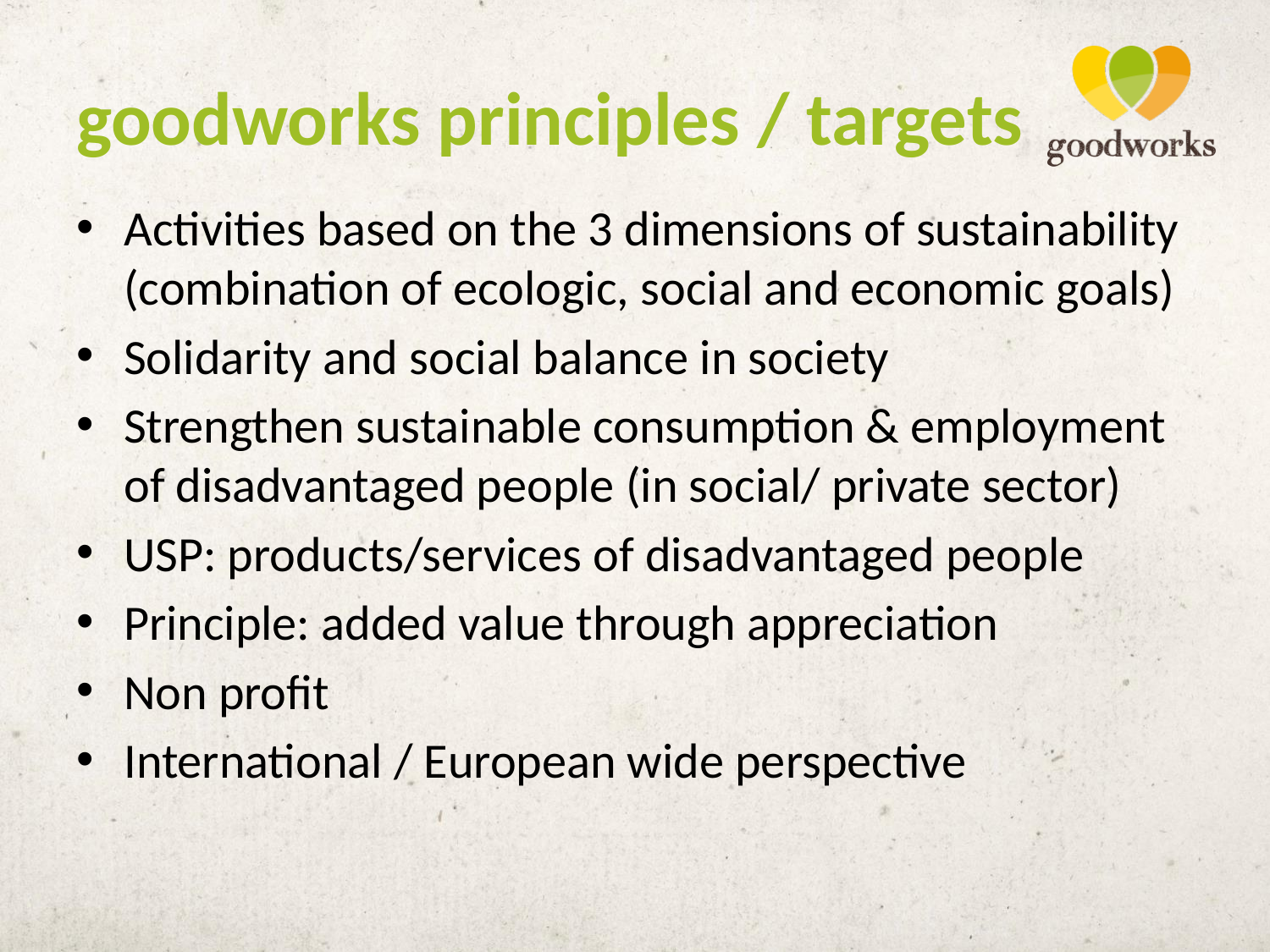

# goodworks principles / targets
Activities based on the 3 dimensions of sustainability (combination of ecologic, social and economic goals)
Solidarity and social balance in society
Strengthen sustainable consumption & employment of disadvantaged people (in social/ private sector)
USP: products/services of disadvantaged people
Principle: added value through appreciation
Non profit
International / European wide perspective